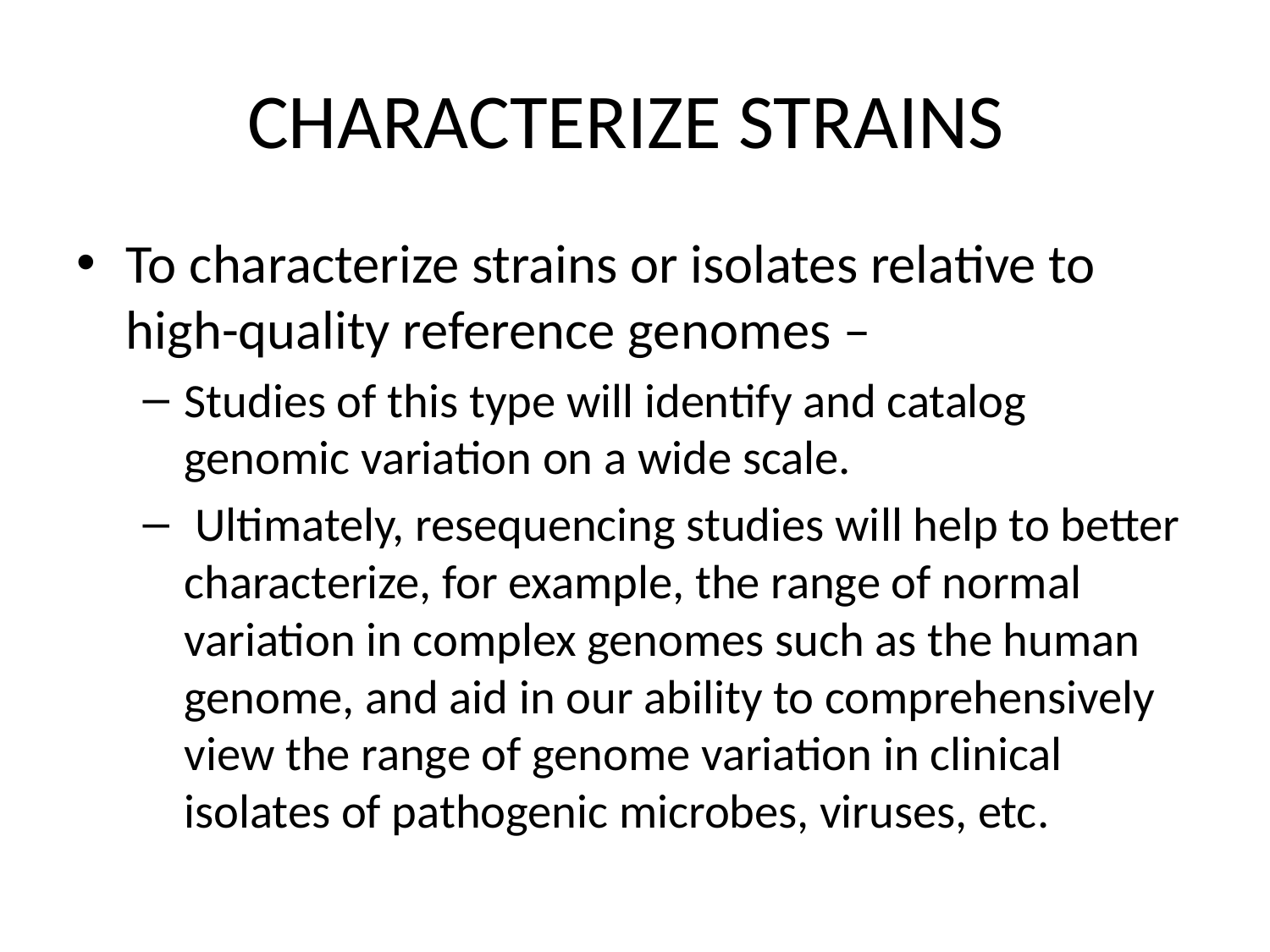

# CHARACTERIZE STRAINS
To characterize strains or isolates relative to high-quality reference genomes –
Studies of this type will identify and catalog genomic variation on a wide scale.
 Ultimately, resequencing studies will help to better characterize, for example, the range of normal variation in complex genomes such as the human genome, and aid in our ability to comprehensively view the range of genome variation in clinical isolates of pathogenic microbes, viruses, etc.